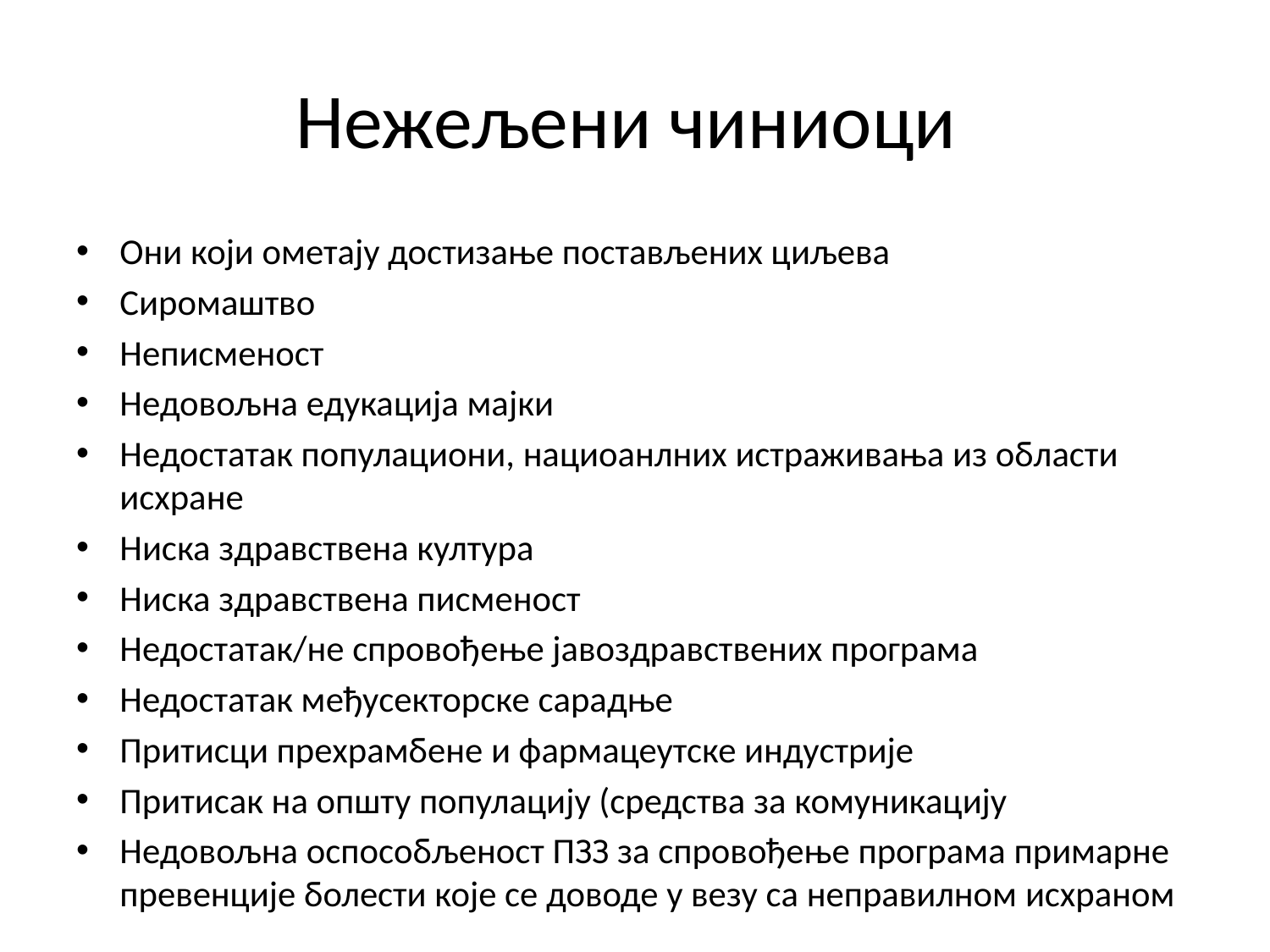

# Нежељени чиниоци
Они који ометају достизање постављених циљева
Сиромаштво
Неписменост
Недовољна едукација мајки
Недостатак популациони, нациоанлних истраживања из области исхране
Ниска здравствена култура
Ниска здравствена писменост
Недостатак/не спровођење јавоздравствених програма
Недостатак међусекторске сарадње
Притисци прехрамбене и фармацеутске индустрије
Притисак на општу популацију (средства за комуникацију
Недовољна оспособљеност ПЗЗ за спровођење програма примарне превенције болести које се доводе у везу са неправилном исхраном